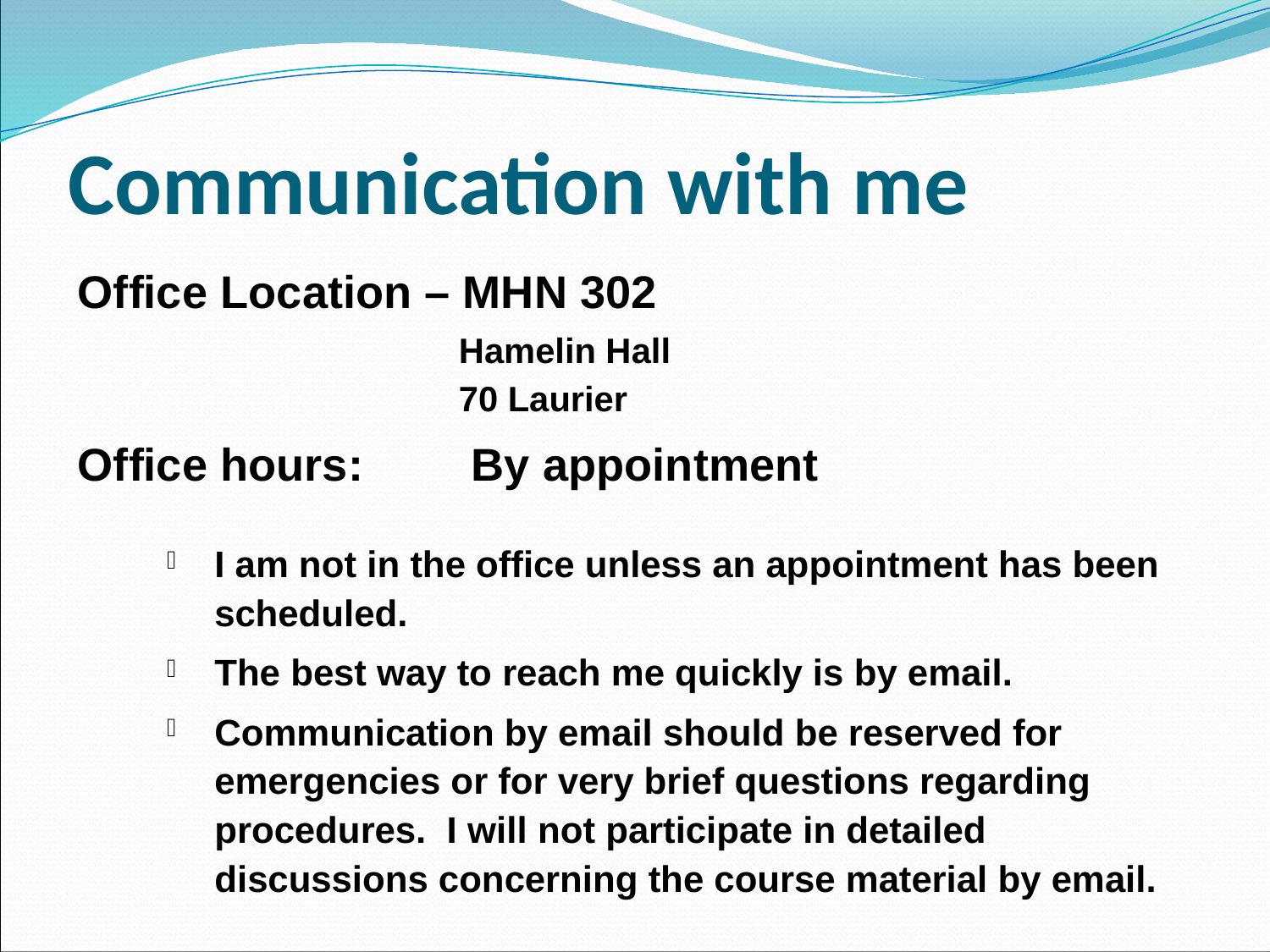

# Communication with me
Office Location – MHN 302
			Hamelin Hall
			70 Laurier
Office hours:	 By appointment

I am not in the office unless an appointment has been scheduled.
The best way to reach me quickly is by email.
Communication by email should be reserved for emergencies or for very brief questions regarding procedures.  I will not participate in detailed discussions concerning the course material by email.